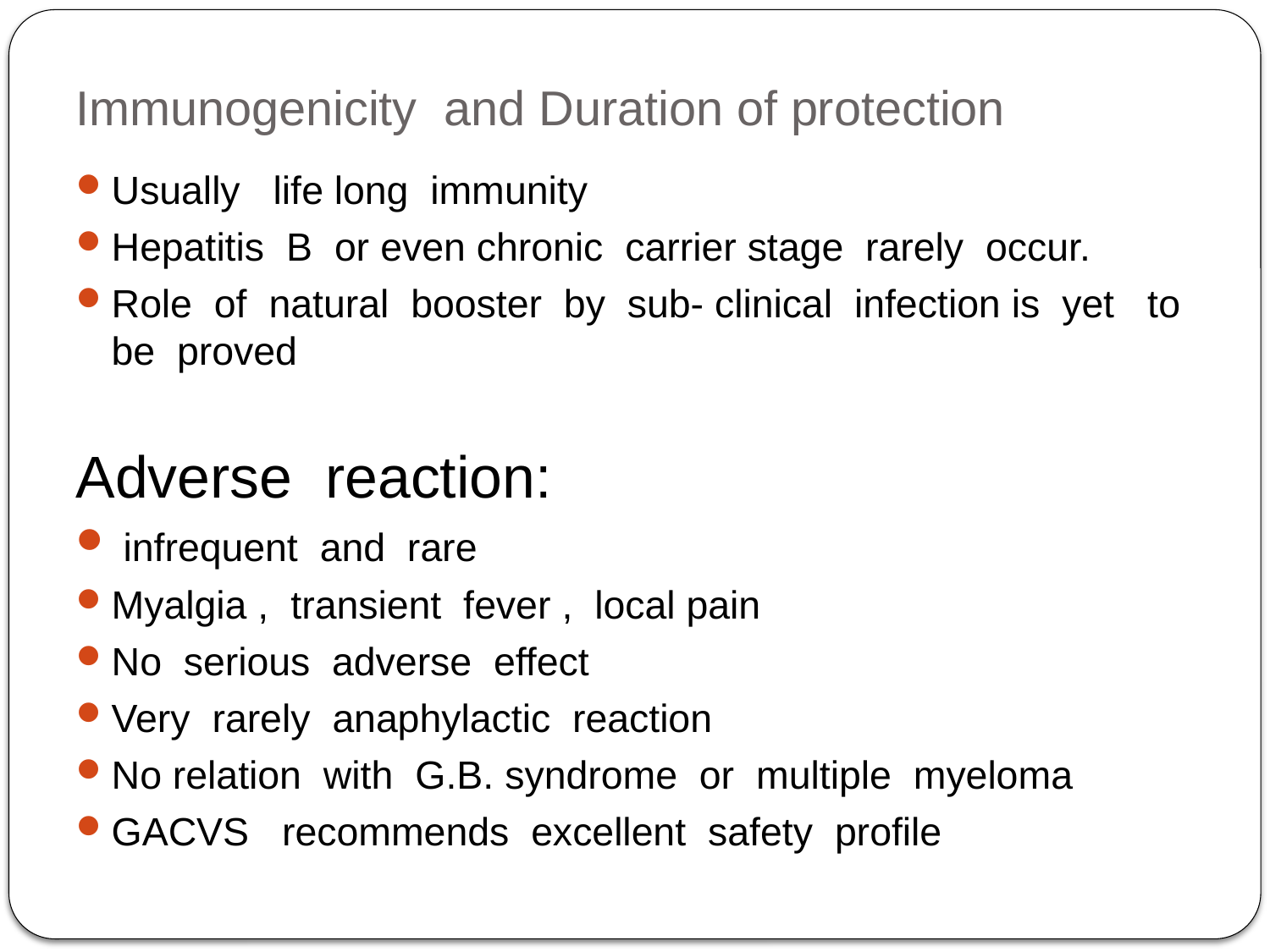

# Immunogenicity  and Duration of protection
Usually   life long  immunity
Hepatitis  B  or even chronic  carrier stage  rarely  occur.
Role  of  natural  booster  by  sub- clinical  infection is  yet   to be  proved

Adverse  reaction:
 infrequent  and  rare
Myalgia ,  transient  fever ,  local pain
No  serious  adverse  effect
Very  rarely  anaphylactic  reaction
No relation  with  G.B. syndrome  or  multiple  myeloma
GACVS   recommends  excellent  safety  profile